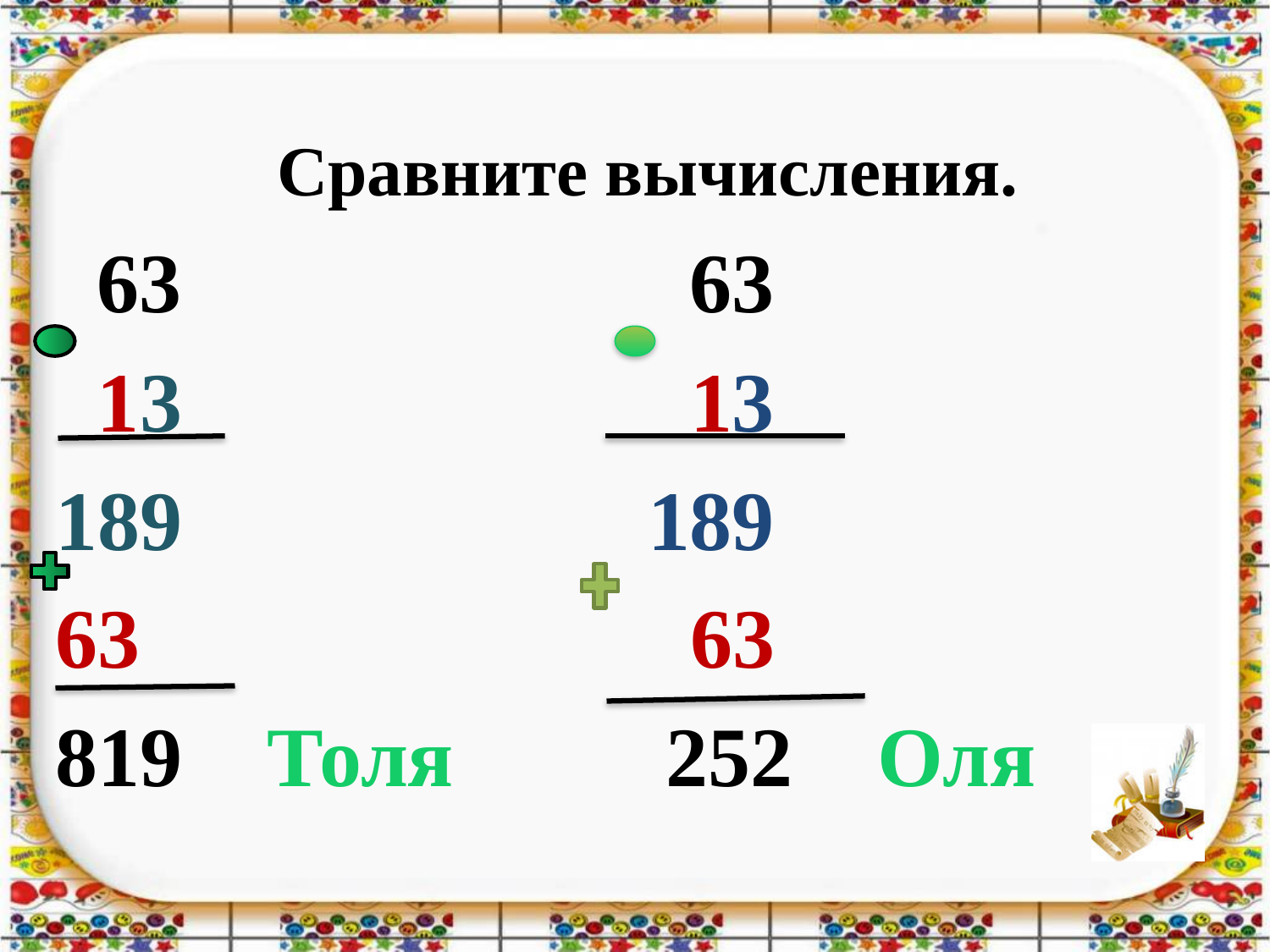

# Сравните вычисления.
    63                        63
    13                        13
  189                      189
  63                          63
  819    Толя          252    Оля